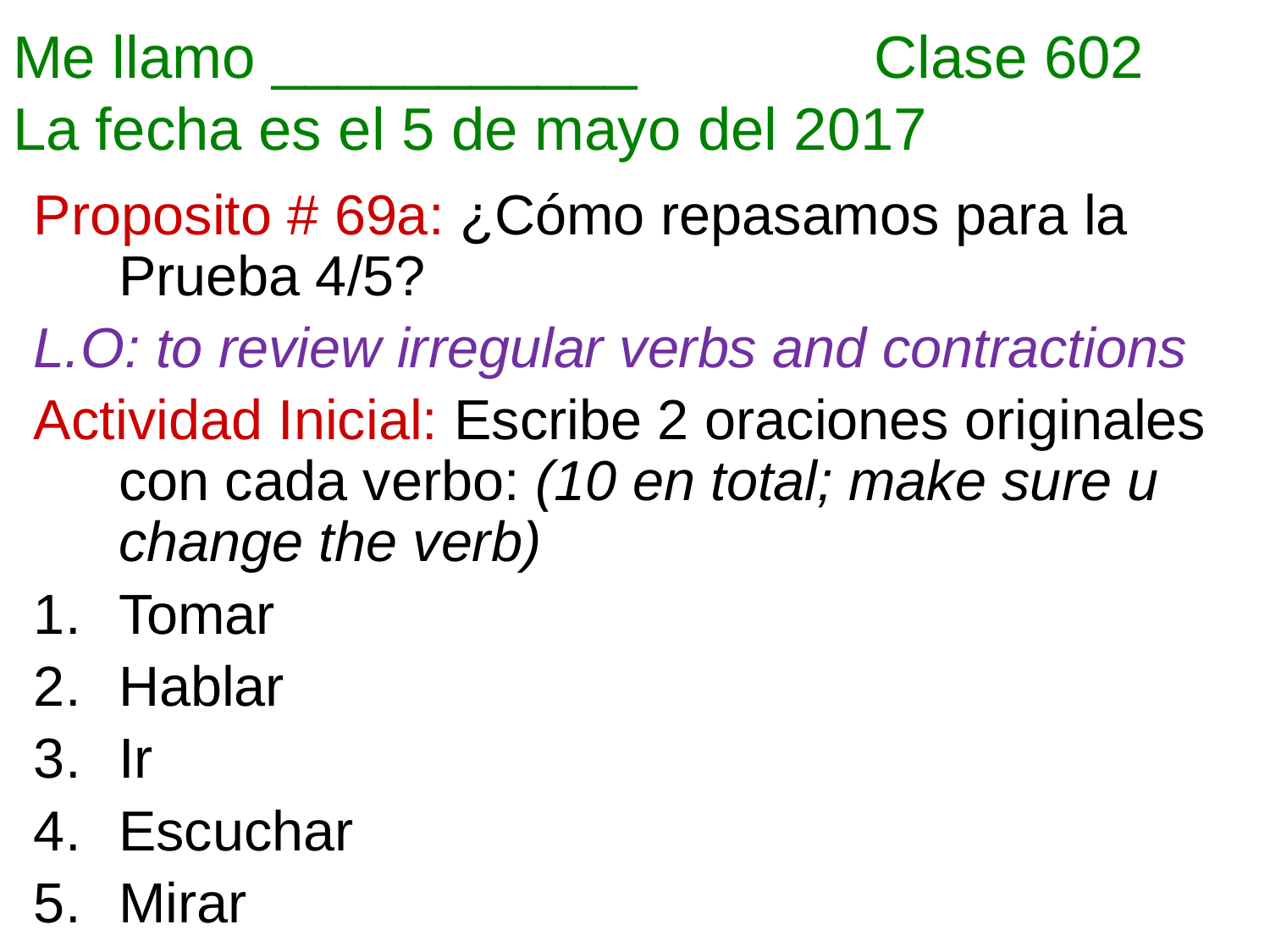

# Me llamo ___________ 	      Clase 602 La fecha es el 5 de mayo del 2017
Proposito # 69a: ¿Cómo repasamos para la Prueba 4/5?
L.O: to review irregular verbs and contractions
Actividad Inicial: Escribe 2 oraciones originales con cada verbo: (10 en total; make sure u change the verb)
Tomar
Hablar
Ir
Escuchar
Mirar